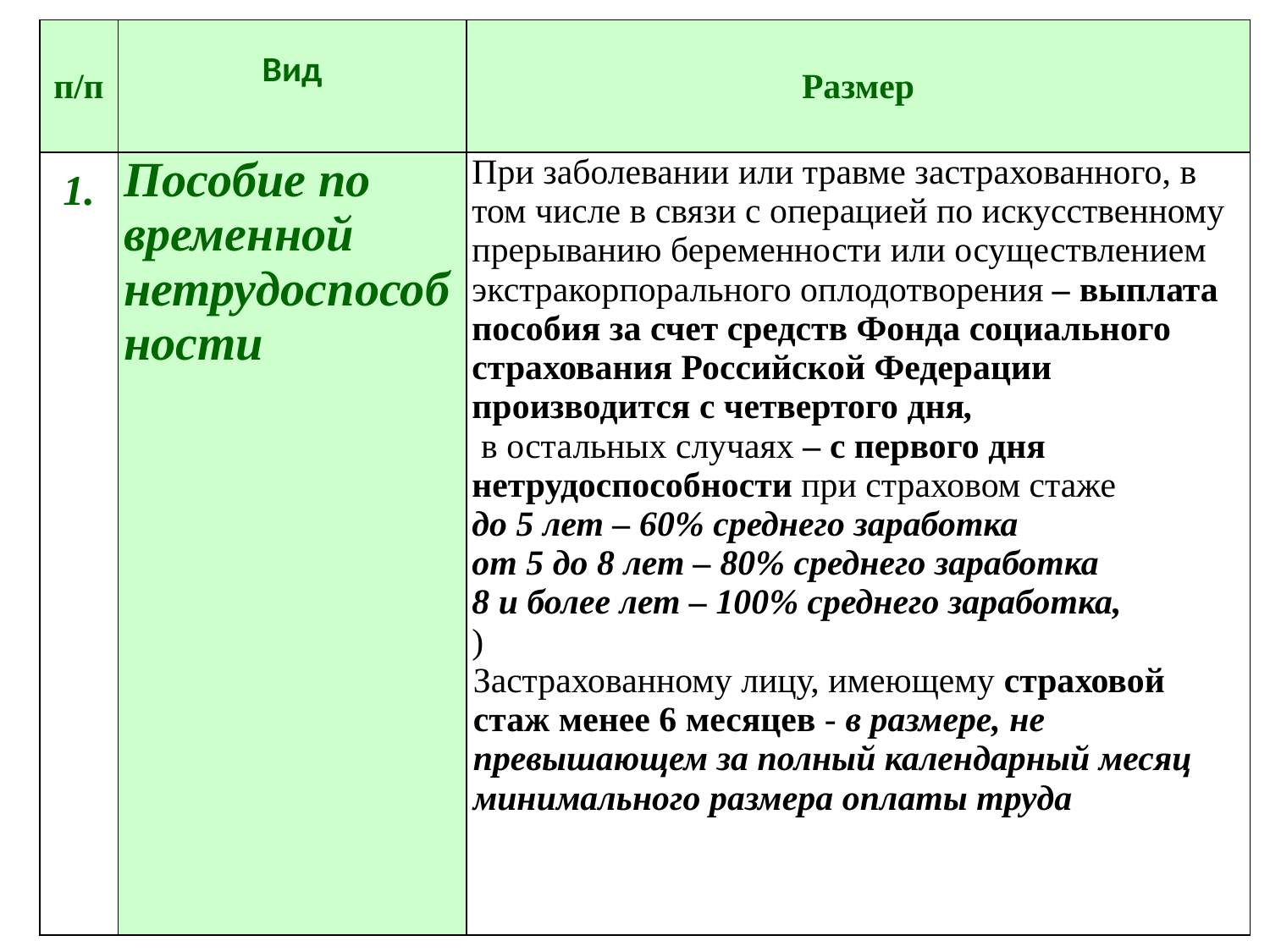

| п/п | Вид | Размер |
| --- | --- | --- |
| 1. | Пособие по временной нетрудоспособности | При заболевании или травме застрахованного, в том числе в связи с операцией по искусственному прерыванию беременности или осуществлением экстракорпорального оплодотворения – выплата пособия за счет средств Фонда социального страхования Российской Федерации производится с четвертого дня, в остальных случаях – с первого дня нетрудоспособности при страховом стаже до 5 лет – 60% среднего заработка от 5 до 8 лет – 80% среднего заработка 8 и более лет – 100% среднего заработка, ) Застрахованному лицу, имеющему страховой стаж менее 6 месяцев - в размере, не превышающем за полный календарный месяц минимального размера оплаты труда |